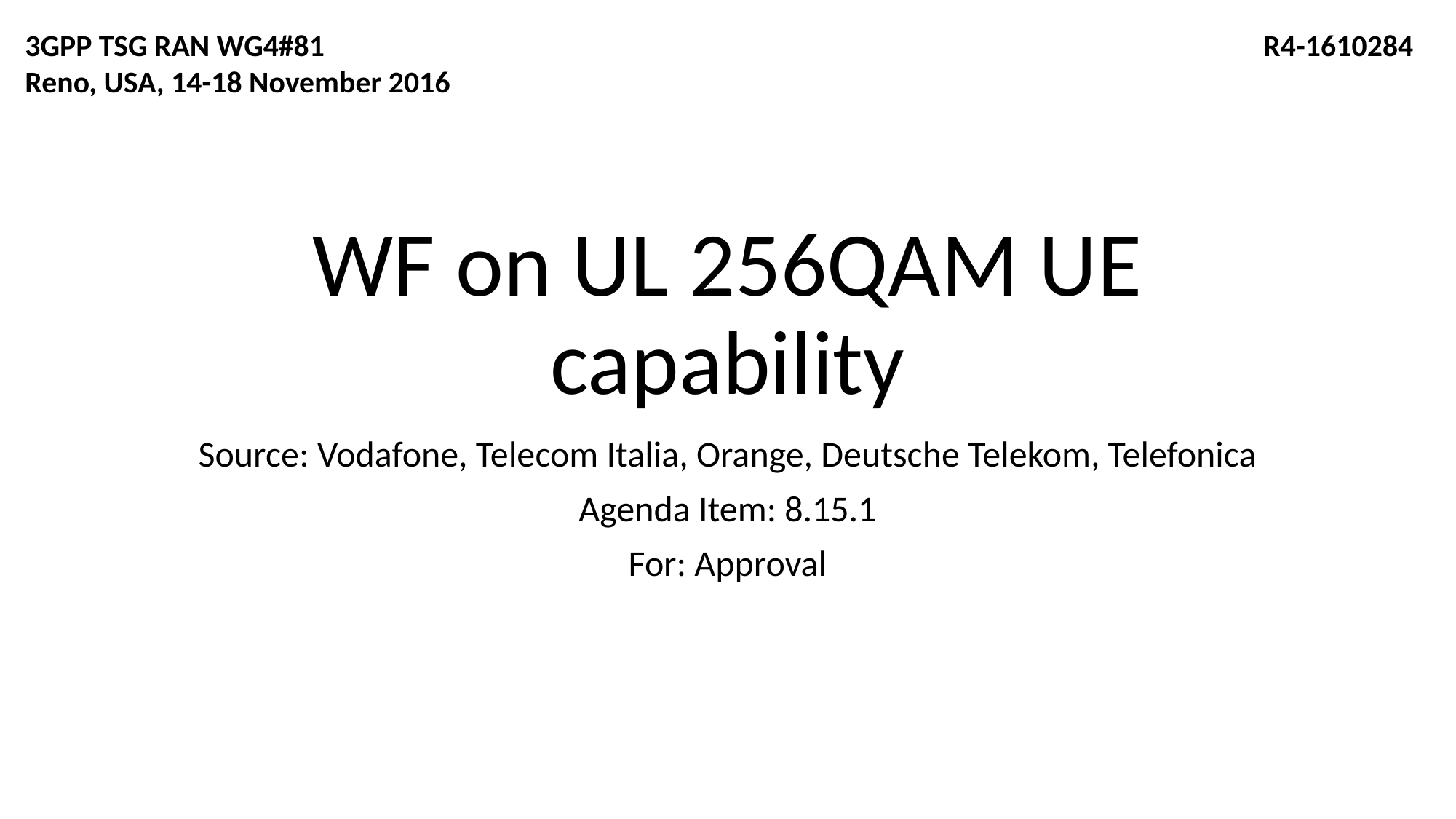

3GPP TSG RAN WG4#81
Reno, USA, 14-18 November 2016

R4-1610284

# WF on UL 256QAM UE capability
Source: Vodafone, Telecom Italia, Orange, Deutsche Telekom, Telefonica
Agenda Item: 8.15.1
For: Approval